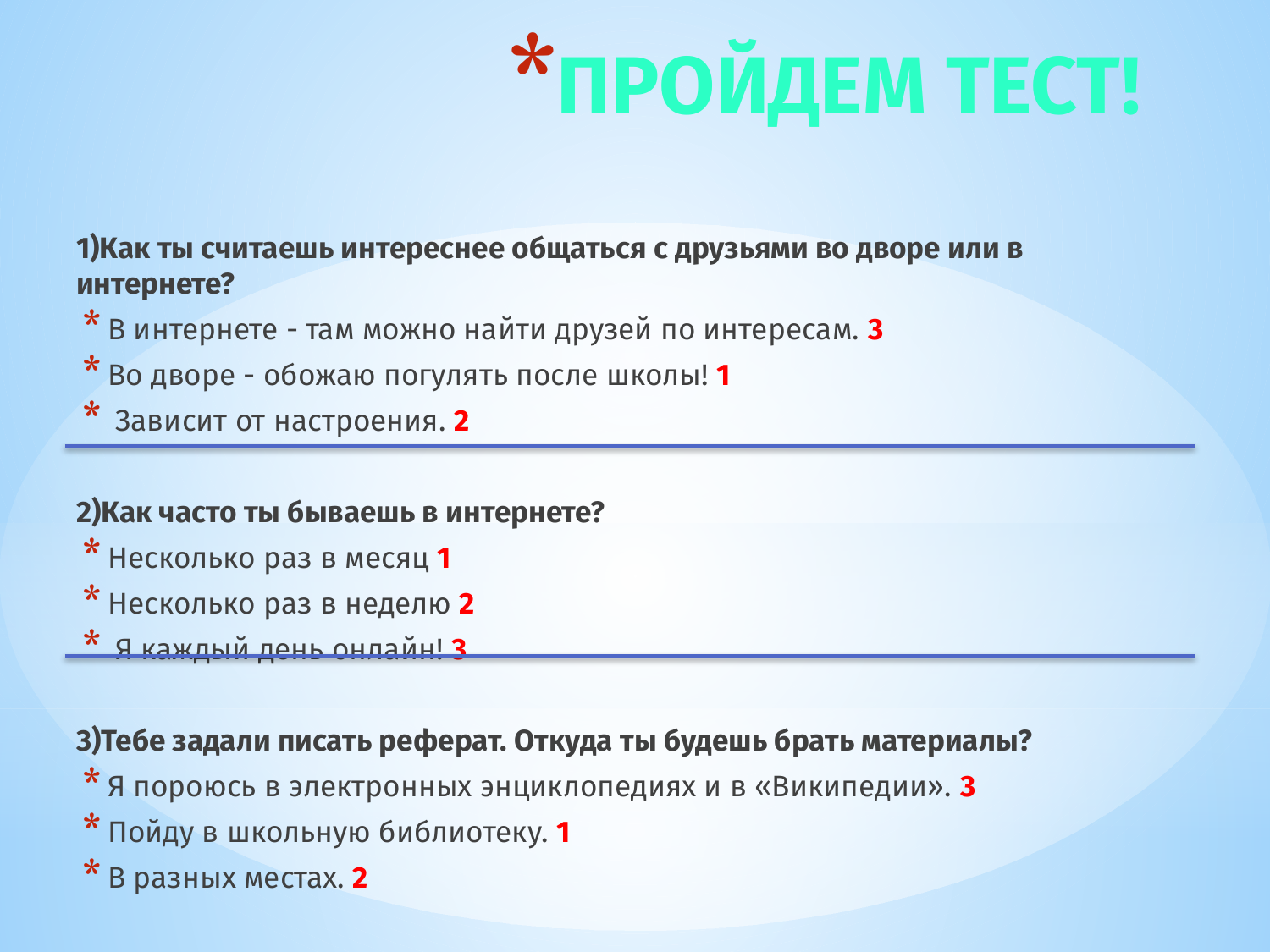

# Пройдем тест!
1)Как ты считаешь интереснее общаться с друзьями во дворе или в интернете?
В интернете - там можно найти друзей по интересам. 3
Во дворе - обожаю погулять после школы! 1
 Зависит от настроения. 2

2)Как часто ты бываешь в интернете?
Несколько раз в месяц 1
Несколько раз в неделю 2
 Я каждый день онлайн! 3

3)Тебе задали писать реферат. Откуда ты будешь брать материалы?
Я пороюсь в электронных энциклопедиях и в «Википедии». 3
Пойду в школьную библиотеку. 1
В разных местах. 2